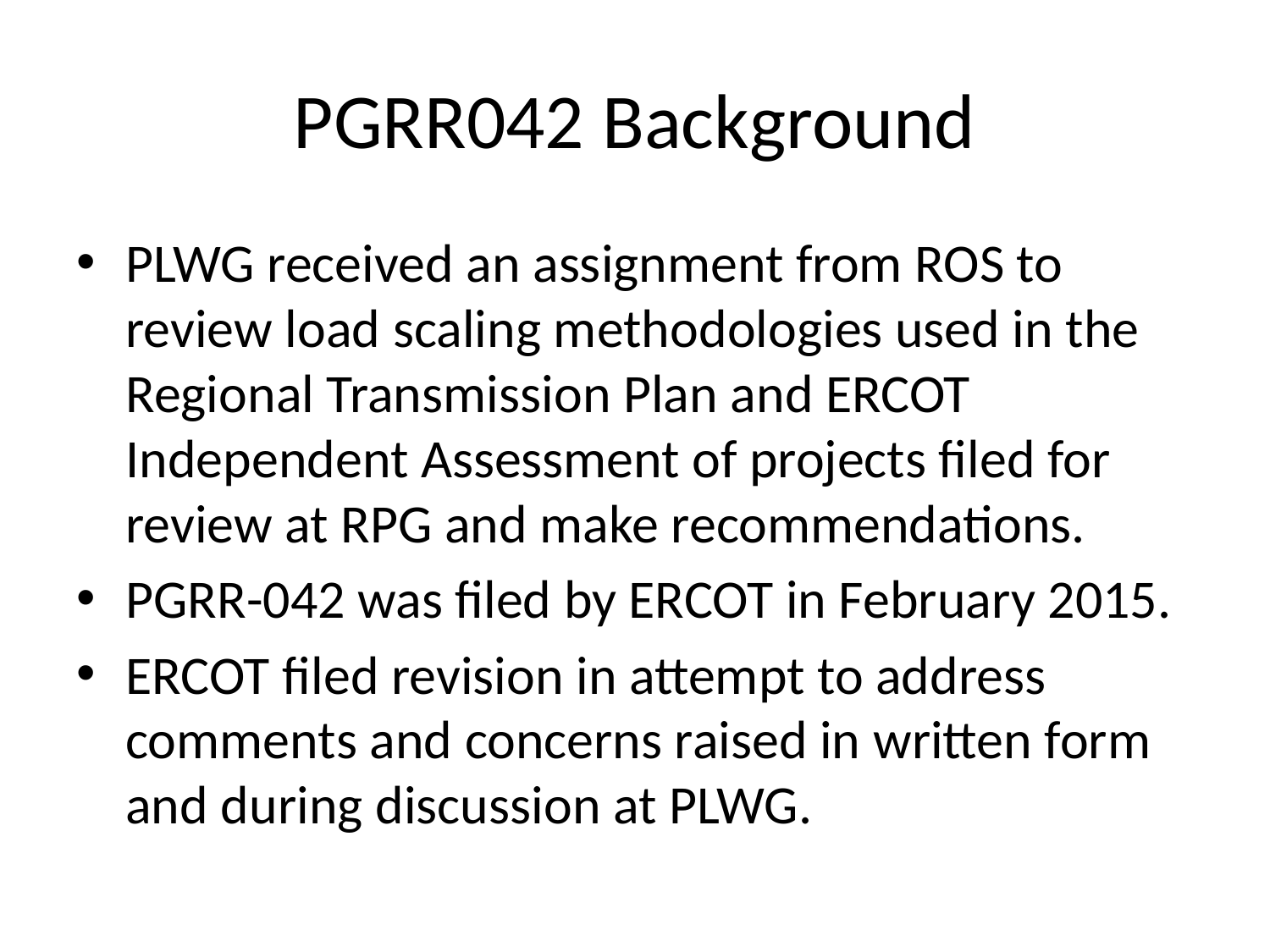

# PGRR042 Background
PLWG received an assignment from ROS to review load scaling methodologies used in the Regional Transmission Plan and ERCOT Independent Assessment of projects filed for review at RPG and make recommendations.
PGRR-042 was filed by ERCOT in February 2015.
ERCOT filed revision in attempt to address comments and concerns raised in written form and during discussion at PLWG.